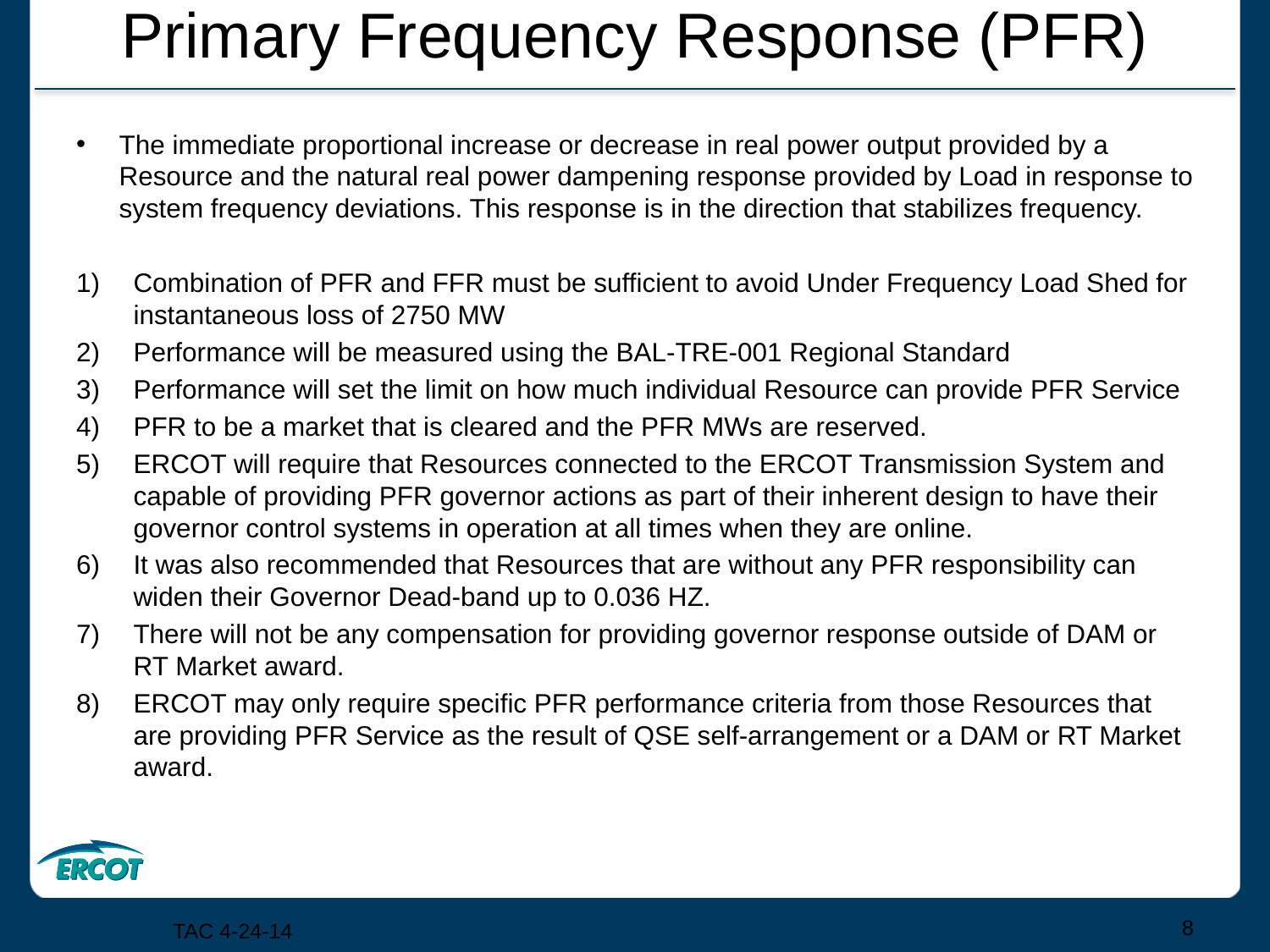

# Primary Frequency Response (PFR)
The immediate proportional increase or decrease in real power output provided by a Resource and the natural real power dampening response provided by Load in response to system frequency deviations. This response is in the direction that stabilizes frequency.

Combination of PFR and FFR must be sufficient to avoid Under Frequency Load Shed for instantaneous loss of 2750 MW
Performance will be measured using the BAL-TRE-001 Regional Standard
Performance will set the limit on how much individual Resource can provide PFR Service
PFR to be a market that is cleared and the PFR MWs are reserved.
ERCOT will require that Resources connected to the ERCOT Transmission System and capable of providing PFR governor actions as part of their inherent design to have their governor control systems in operation at all times when they are online.
It was also recommended that Resources that are without any PFR responsibility can widen their Governor Dead-band up to 0.036 HZ.
There will not be any compensation for providing governor response outside of DAM or RT Market award.
ERCOT may only require specific PFR performance criteria from those Resources that are providing PFR Service as the result of QSE self-arrangement or a DAM or RT Market award.

8
TAC 4-24-14